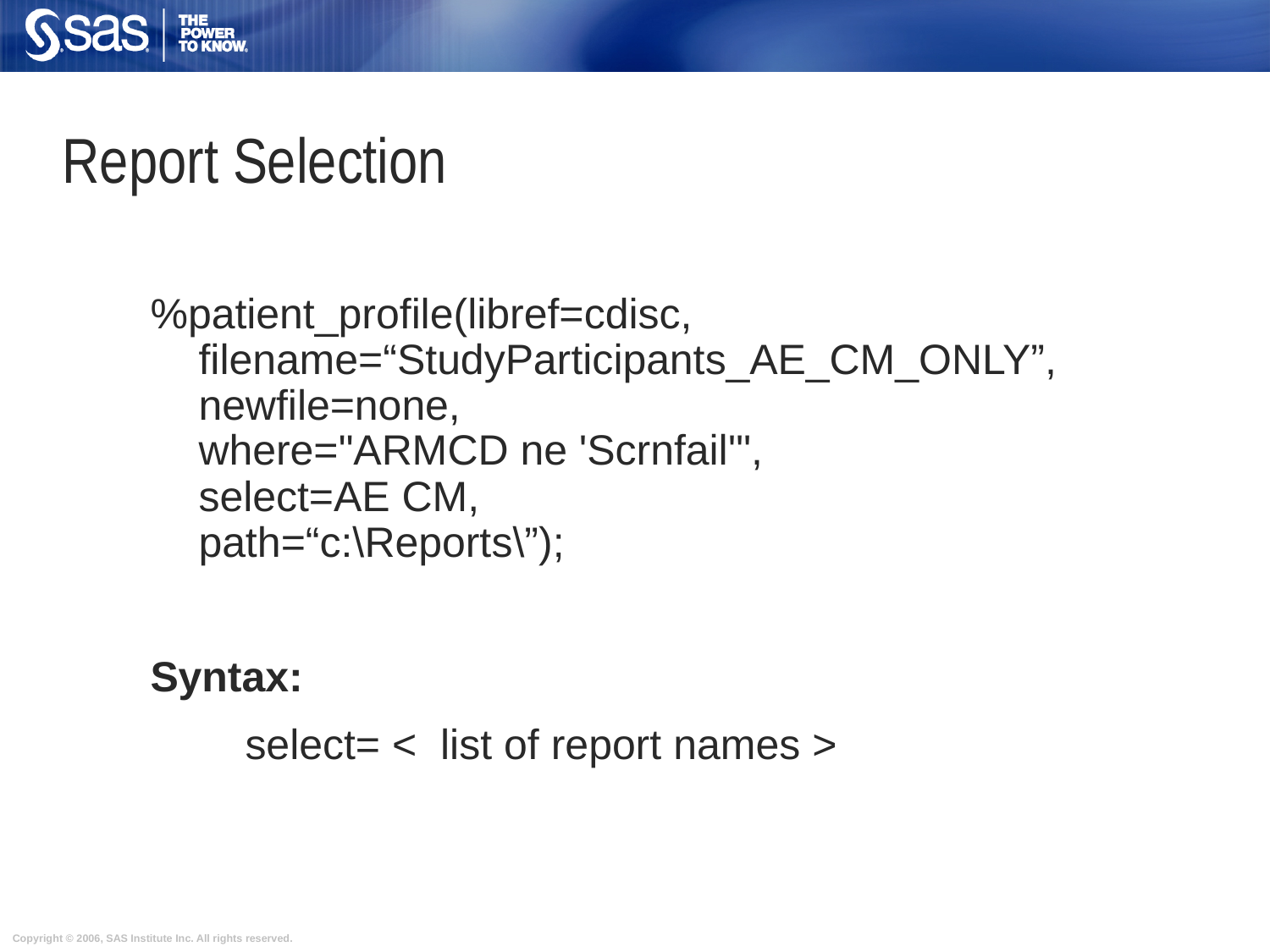

# Report Selection
%patient_profile(libref=cdisc,
filename=“StudyParticipants_AE_CM_ONLY”,
newfile=none,
where="ARMCD ne 'Scrnfail'",
select=AE CM,
path=“c:\Reports\”);

Syntax:
        select= <  list of report names >